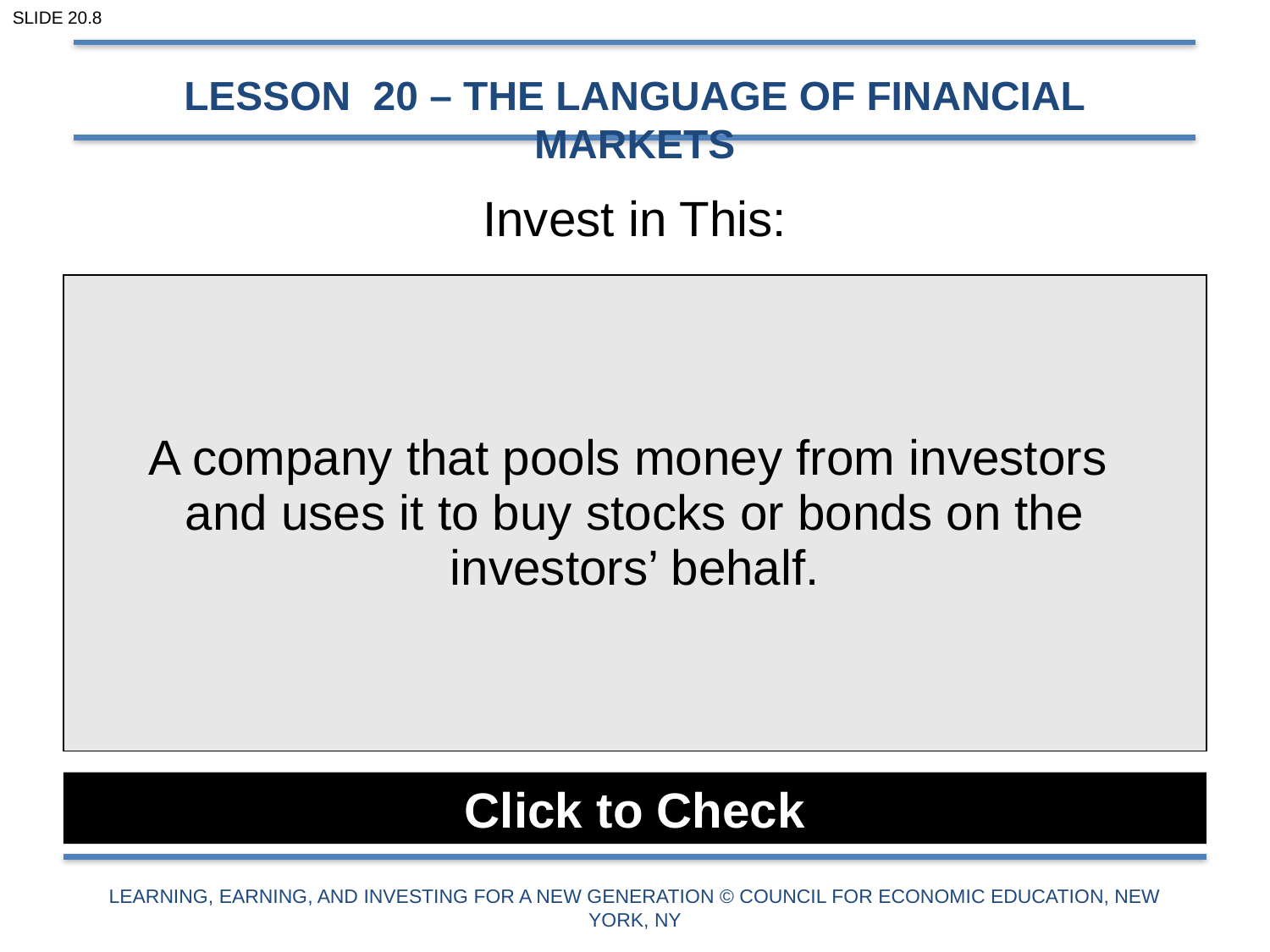

Slide 20.8
Lesson  20 – The Language of Financial Markets
# Invest in This:
| A company that pools money from investors and uses it to buy stocks or bonds on the investors’ behalf. |
| --- |
Click to Check